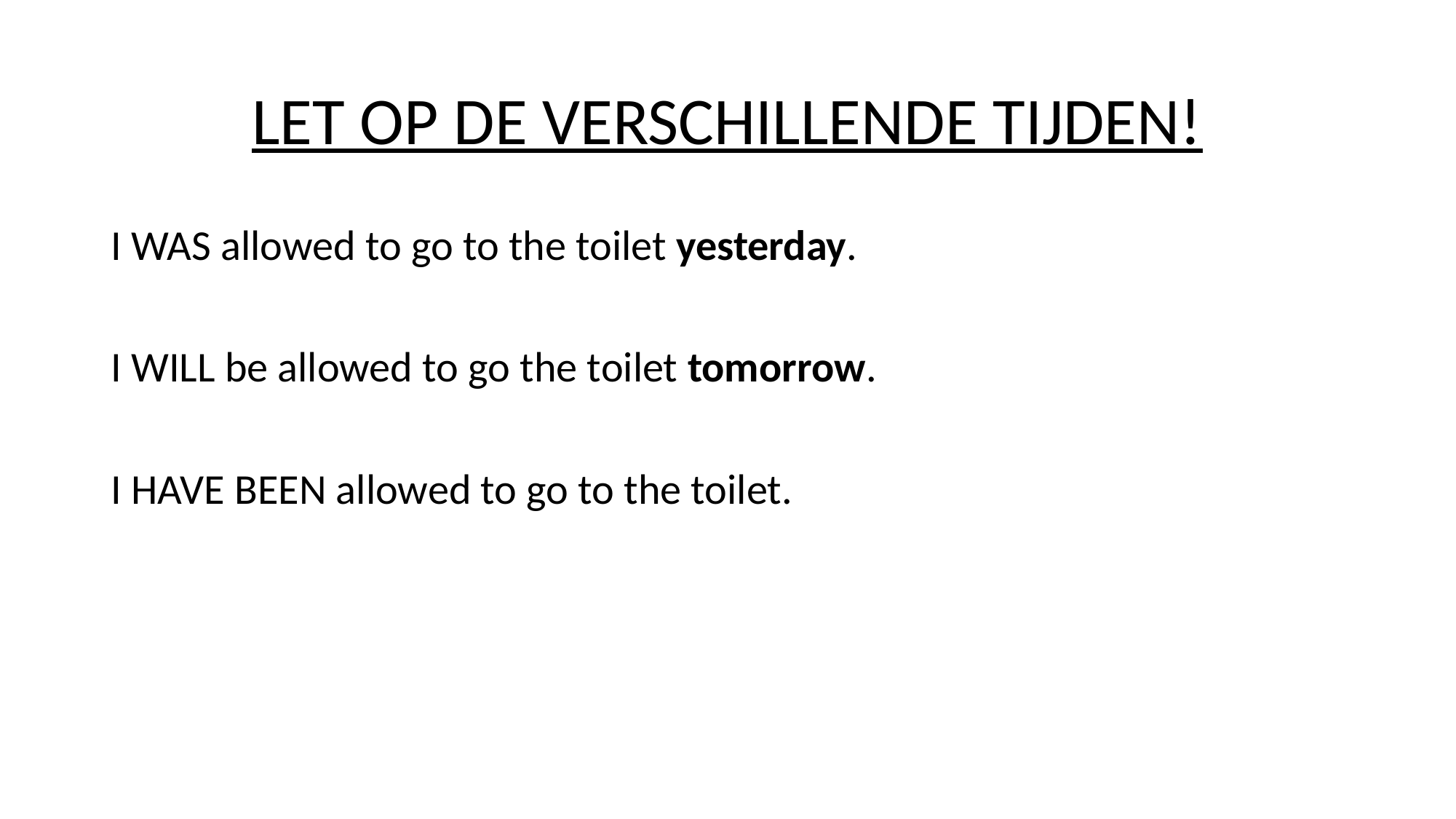

# LET OP DE VERSCHILLENDE TIJDEN!
I WAS allowed to go to the toilet yesterday.

I WILL be allowed to go the toilet tomorrow.

I HAVE BEEN allowed to go to the toilet.